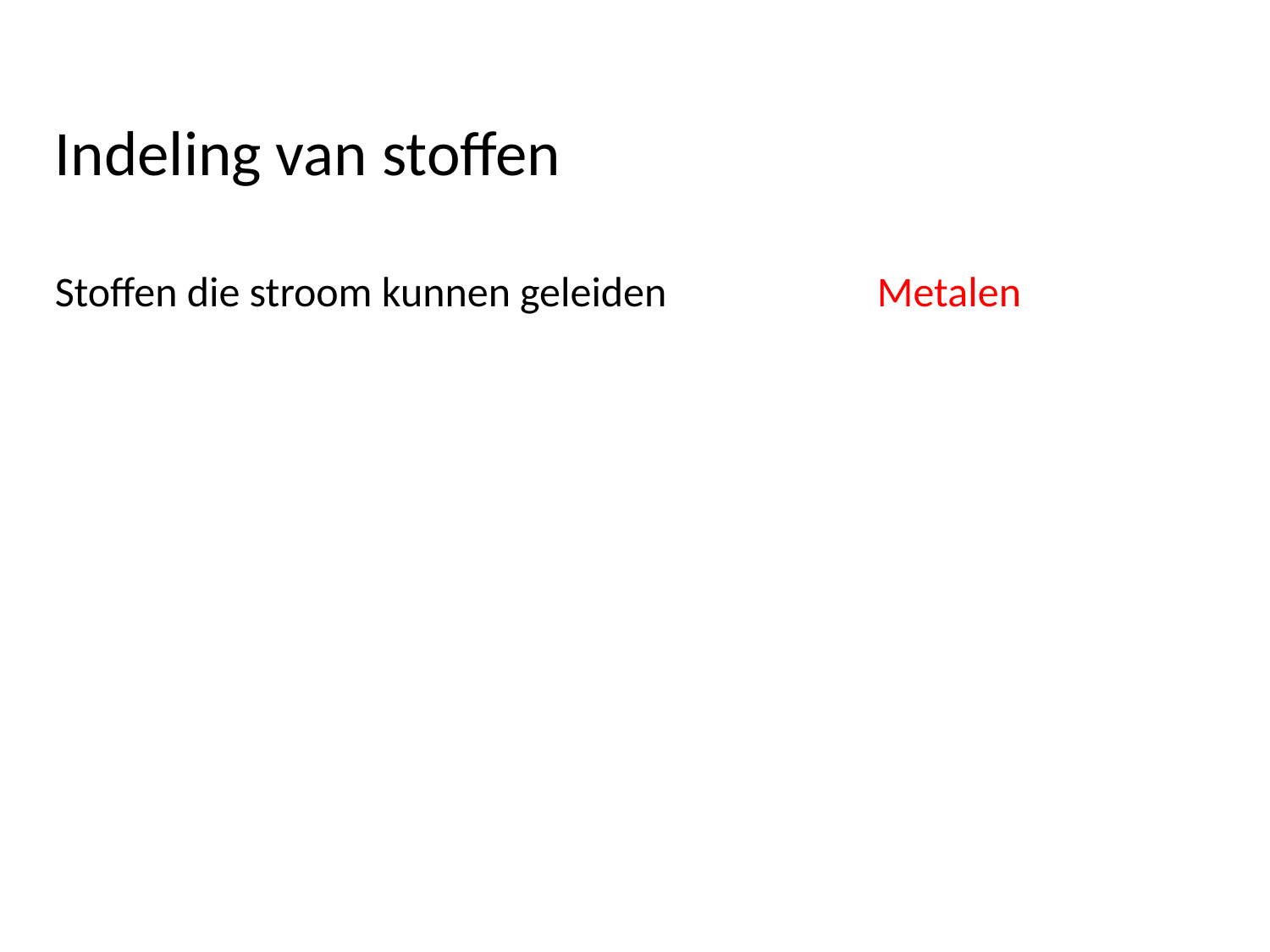

Indeling van stoffen

Stoffen die stroom kunnen geleiden	Metalen